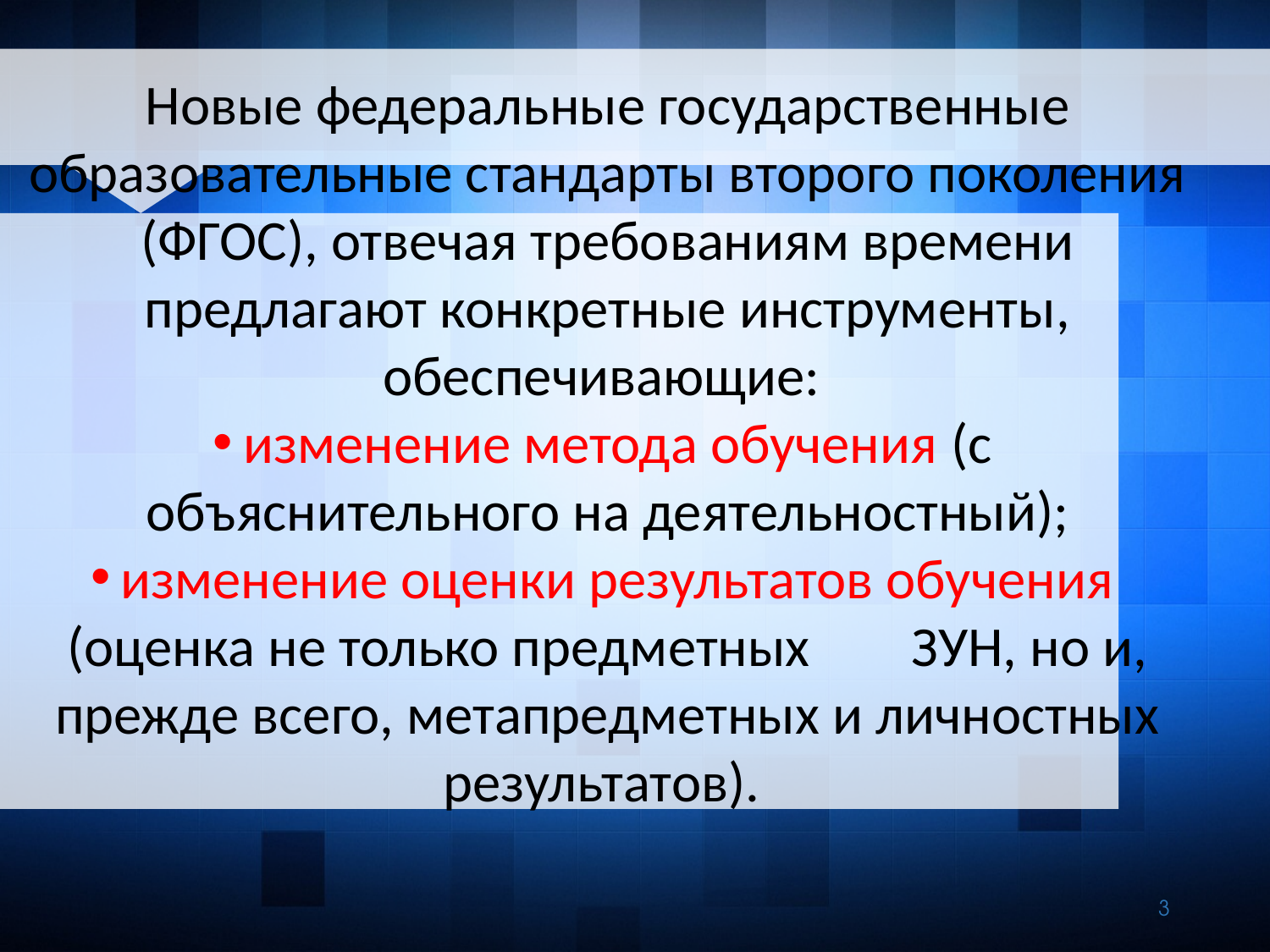

Новые федеральные государственные образовательные стандарты второго поколения (ФГОС), отвечая требованиям времени предлагают конкретные инструменты, обеспечивающие:
изменение метода обучения (с объяснительного на деятельностный);
изменение оценки результатов обучения (оценка не только предметных        ЗУН, но и, прежде всего, метапредметных и личностных результатов).

3